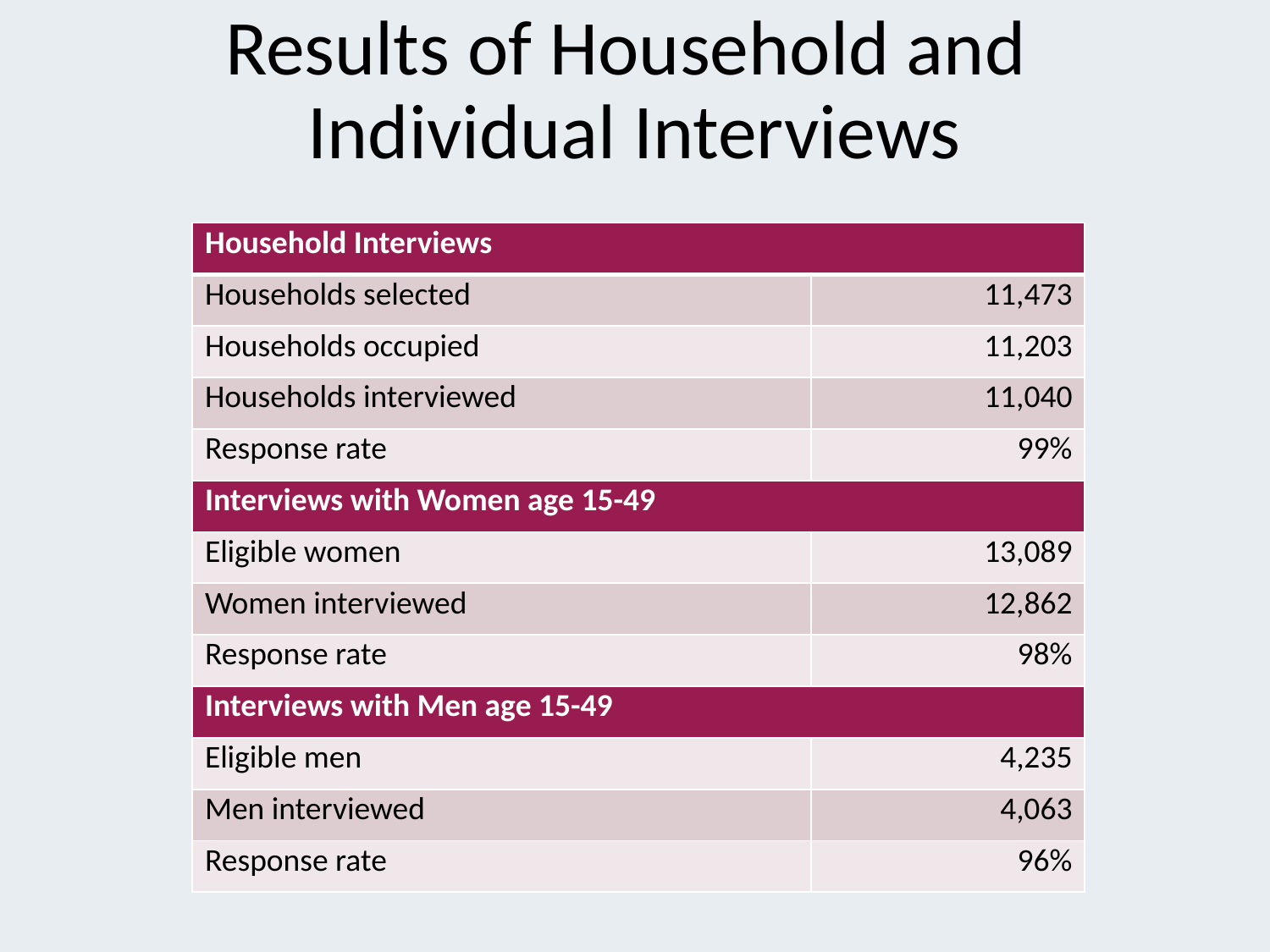

# Results of Household and Individual Interviews
| Household Interviews |  |
| --- | --- |
| Households selected | 11,473 |
| Households occupied | 11,203 |
| Households interviewed | 11,040 |
| Response rate | 99% |
| Interviews with Women age 15-49 |  |
| Eligible women | 13,089 |
| Women interviewed | 12,862 |
| Response rate | 98% |
| Interviews with Men age 15-49 |  |
| Eligible men | 4,235 |
| Men interviewed | 4,063 |
| Response rate | 96% |